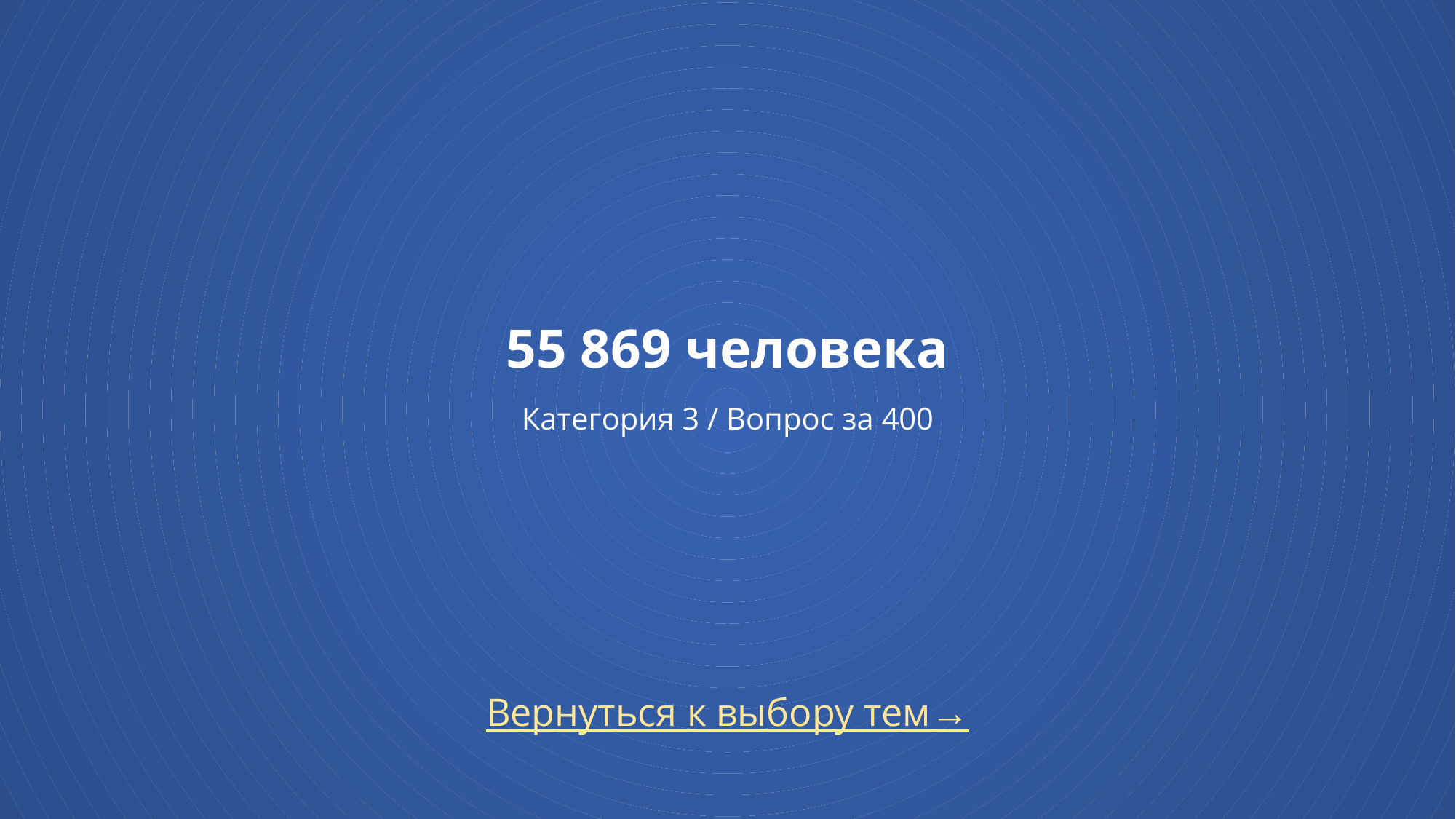

# 55 869 человека Категория 3 / Вопрос за 400
Вернуться к выбору тем→